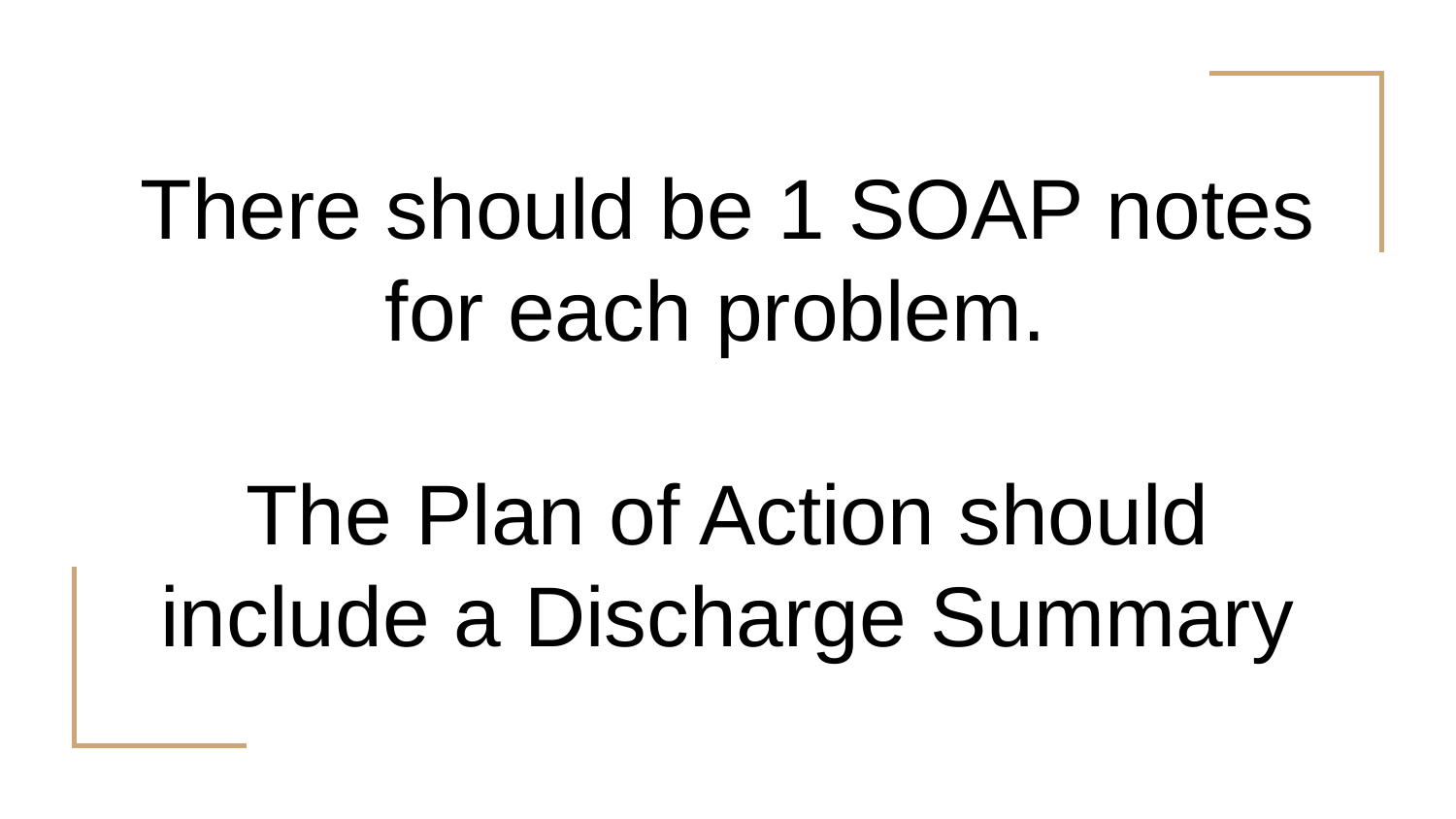

# There should be 1 SOAP notes for each problem.

The Plan of Action should include a Discharge Summary